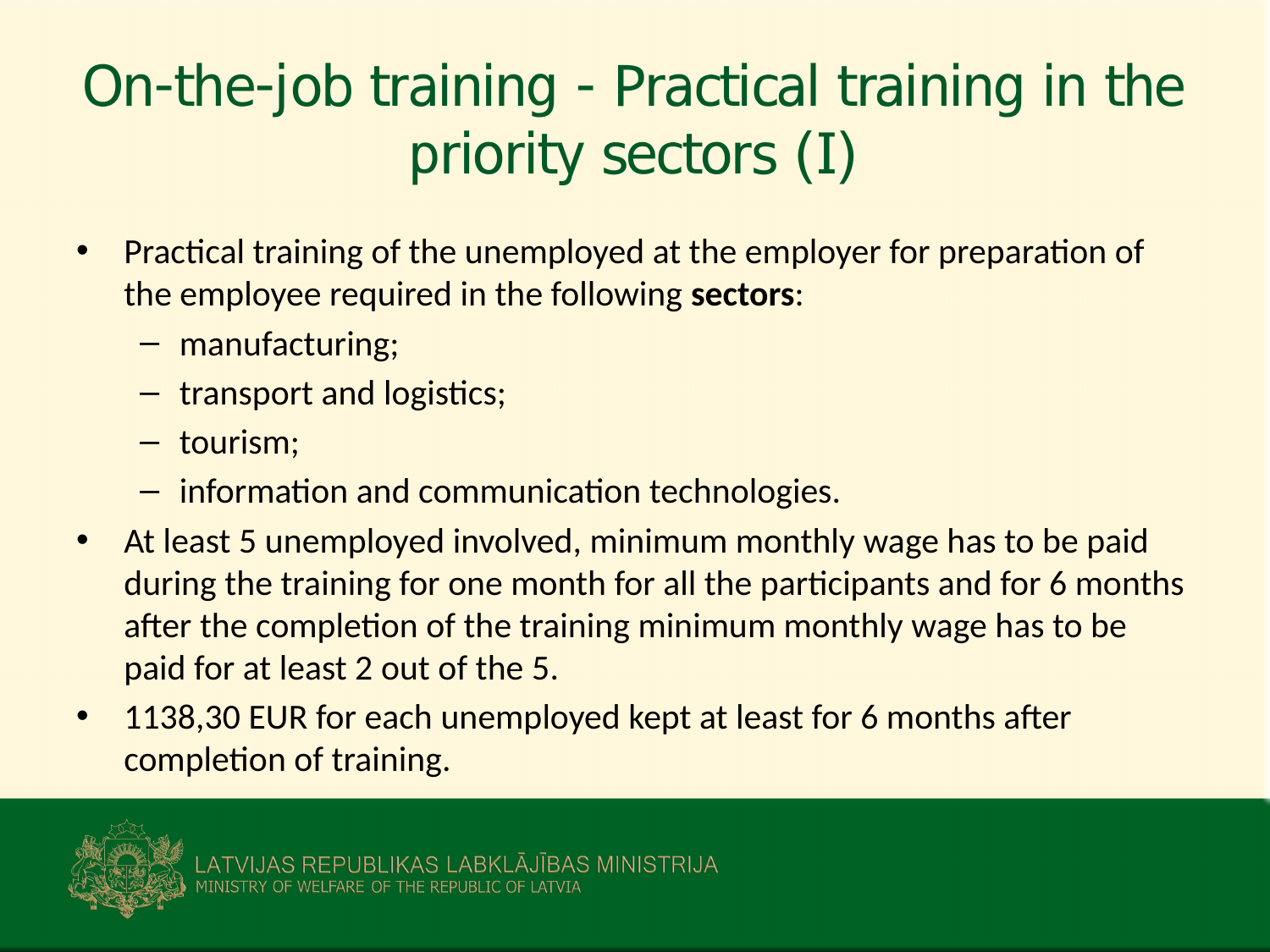

# On-the-job training - Practical training in the priority sectors (I)
Practical training of the unemployed at the employer for preparation of the employee required in the following sectors:
manufacturing;
transport and logistics;
tourism;
information and communication technologies.
At least 5 unemployed involved, minimum monthly wage has to be paid during the training for one month for all the participants and for 6 months after the completion of the training minimum monthly wage has to be paid for at least 2 out of the 5.
1138,30 EUR for each unemployed kept at least for 6 months after completion of training.